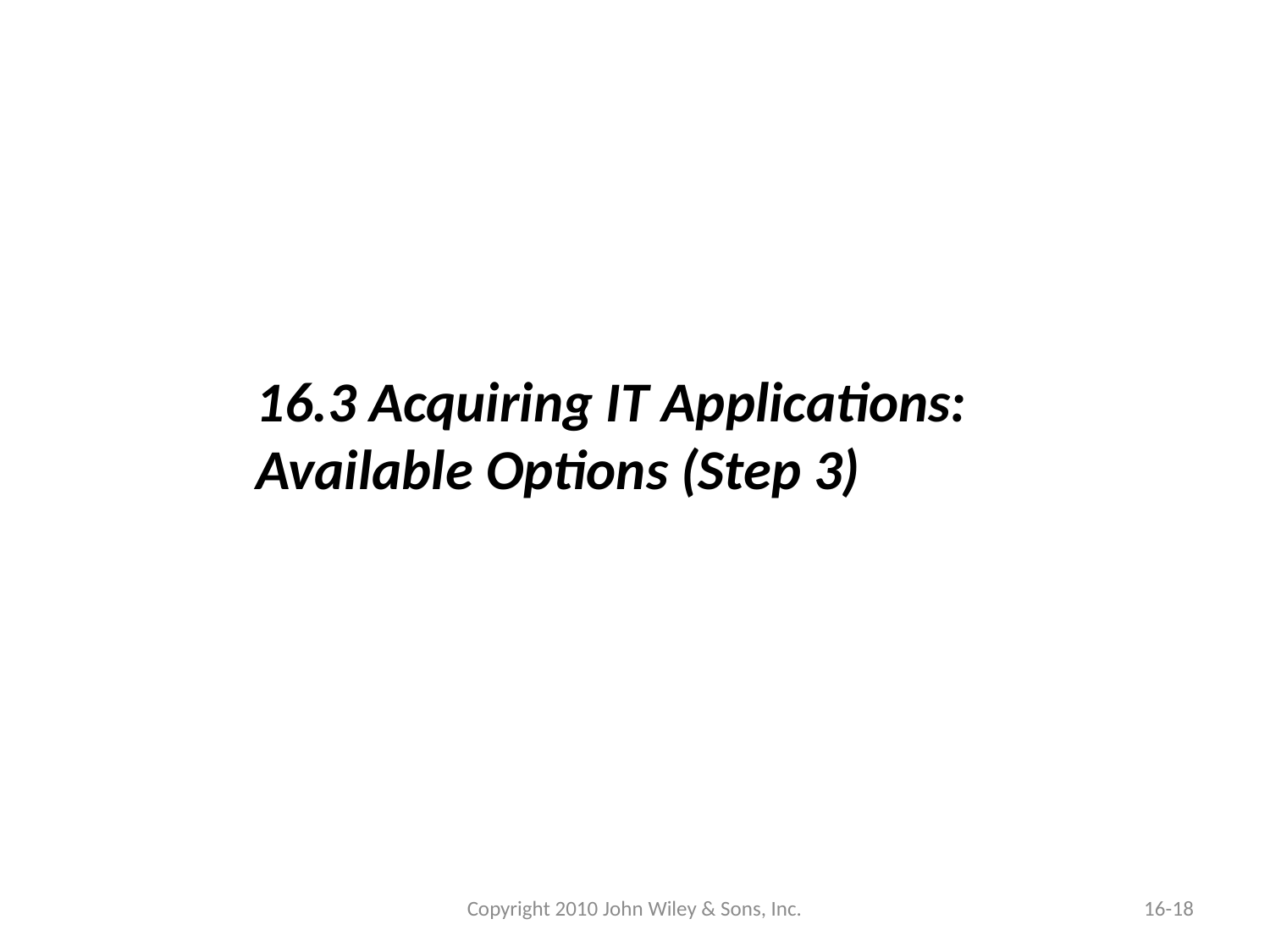

16.3 Acquiring IT Applications:  Available Options (Step 3)
Copyright 2010 John Wiley & Sons, Inc.
16-18